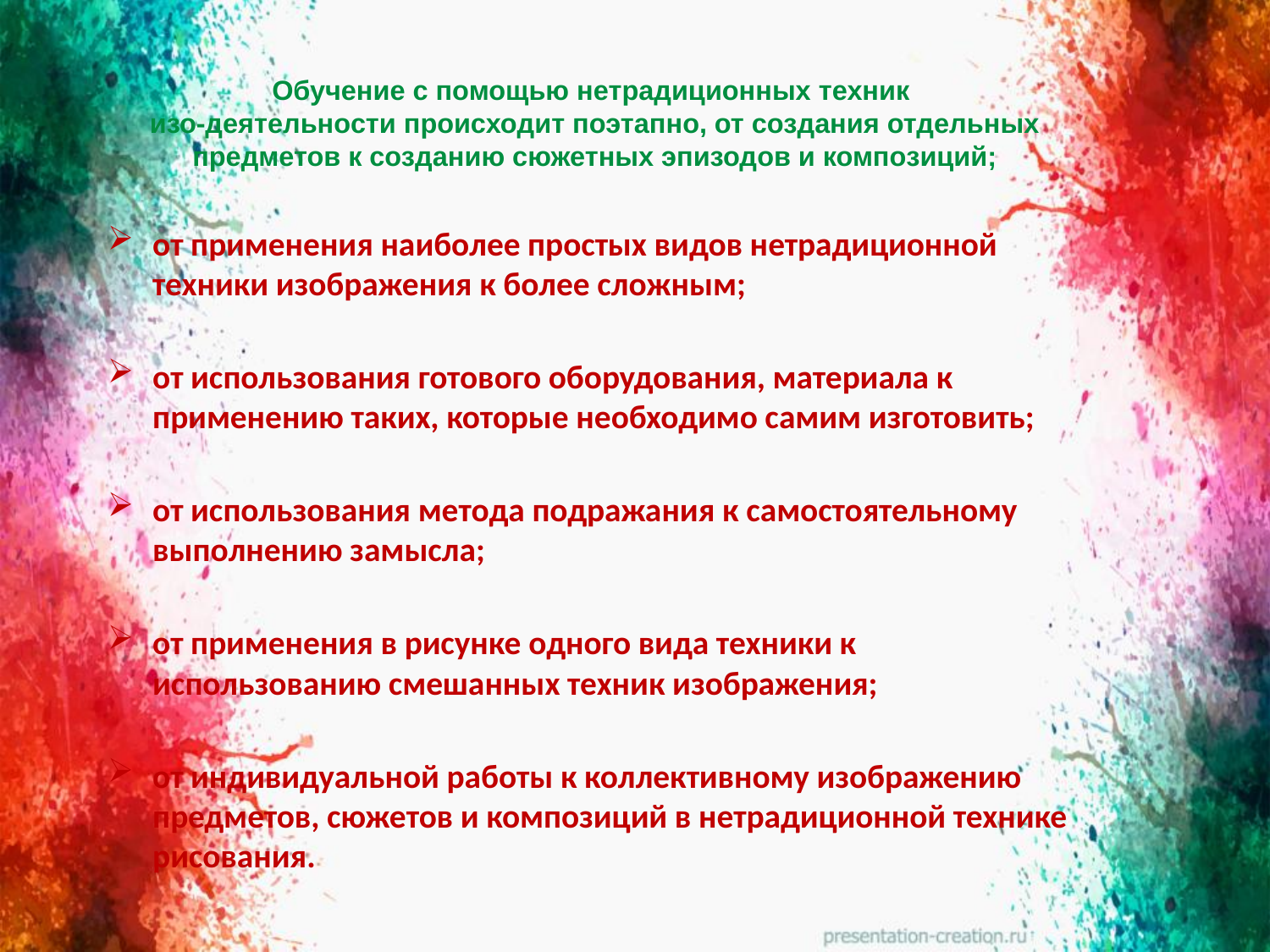

# Обучение с помощью нетрадиционных техник изо-деятельности происходит поэтапно, от создания отдельных предметов к созданию сюжетных эпизодов и композиций;
от применения наиболее простых видов нетрадиционной техники изображения к более сложным;

от использования готового оборудования, материала к применению таких, которые необходимо самим изготовить;

от использования метода подражания к самостоятельному выполнению замысла;

от применения в рисунке одного вида техники к использованию смешанных техник изображения;

от индивидуальной работы к коллективному изображению предметов, сюжетов и композиций в нетрадиционной технике рисования.